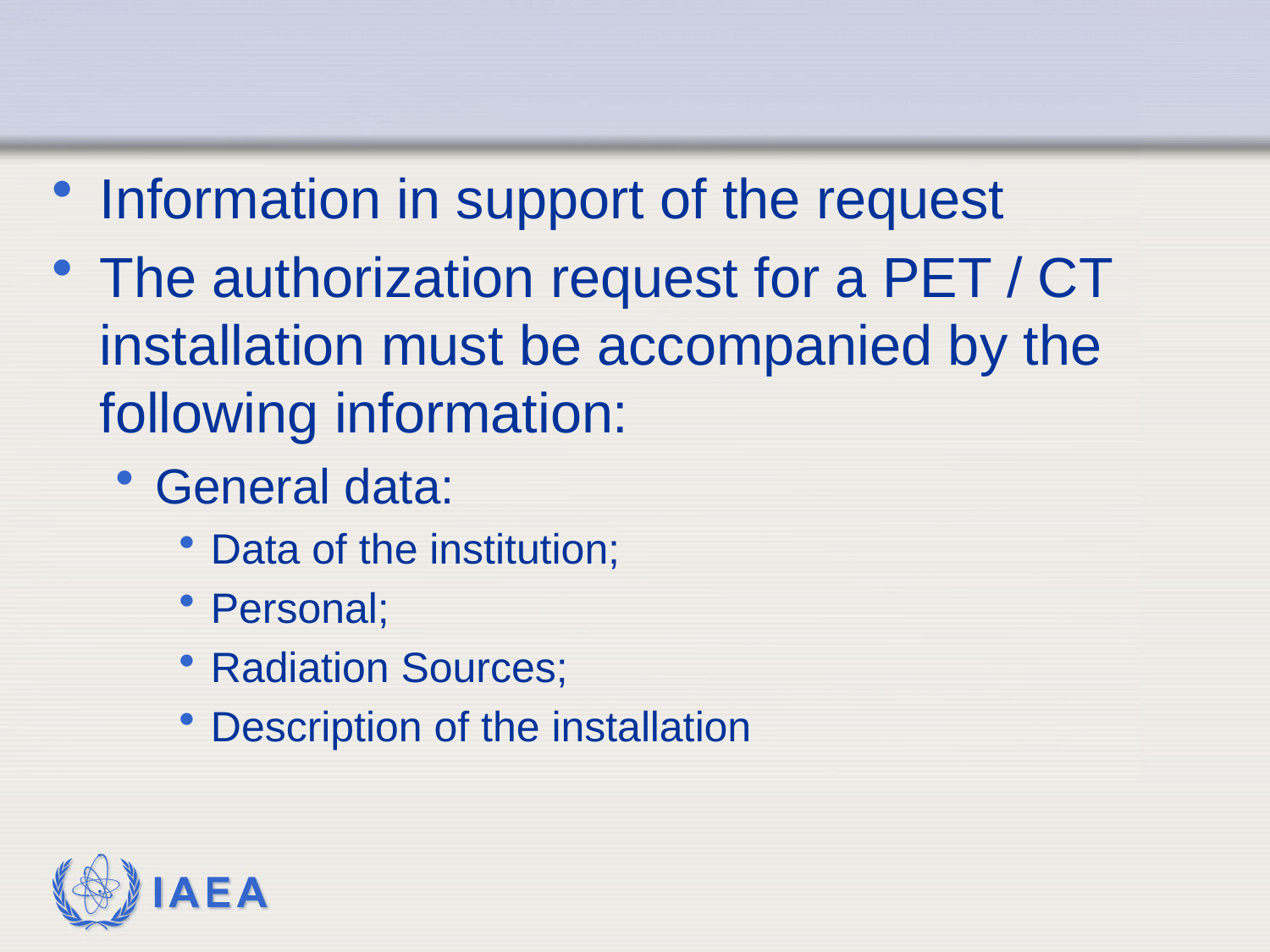

#
Information in support of the request
The authorization request for a PET / CT installation must be accompanied by the following information:
General data:
Data of the institution;
Personal;
Radiation Sources;
Description of the installation